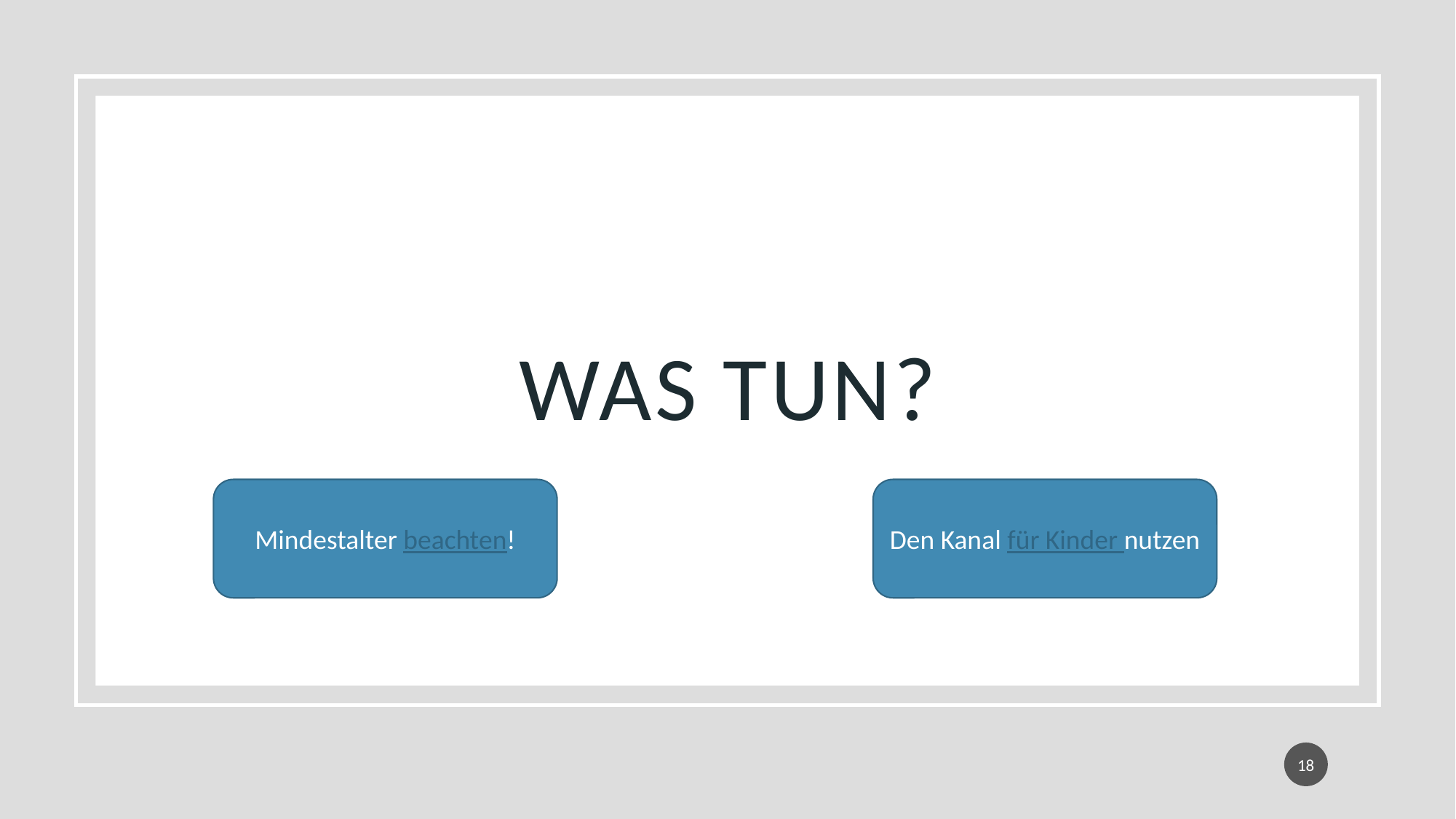

# Was Tun?
Den Kanal für Kinder nutzen
Mindestalter beachten!
18